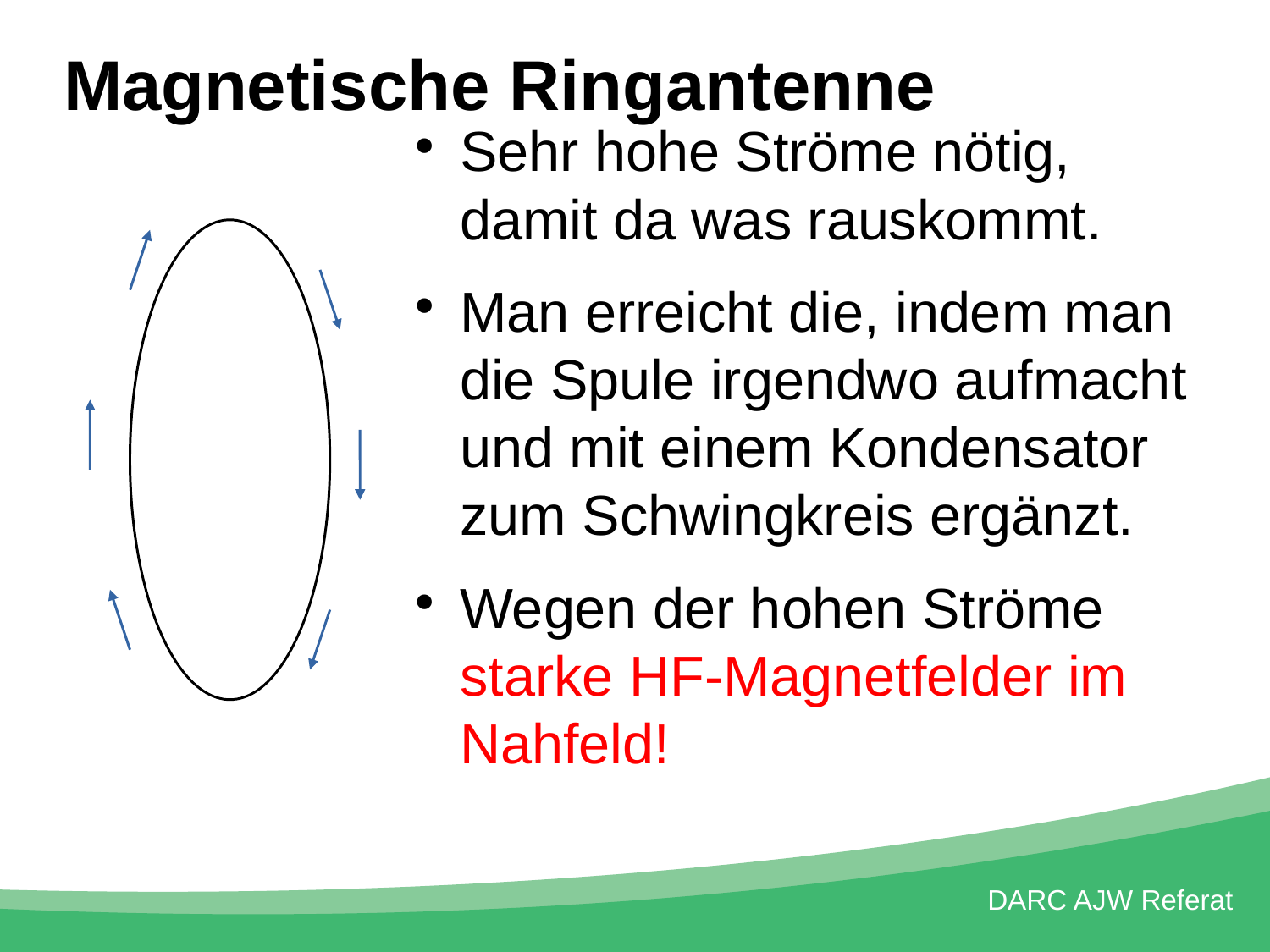

Magnetische Ringantenne
Sehr hohe Ströme nötig,
damit da was rauskommt.
Man erreicht die, indem man
die Spule irgendwo aufmacht
und mit einem Kondensator
zum Schwingkreis ergänzt.
Wegen der hohen Ströme
starke HF-Magnetfelder im Nahfeld!